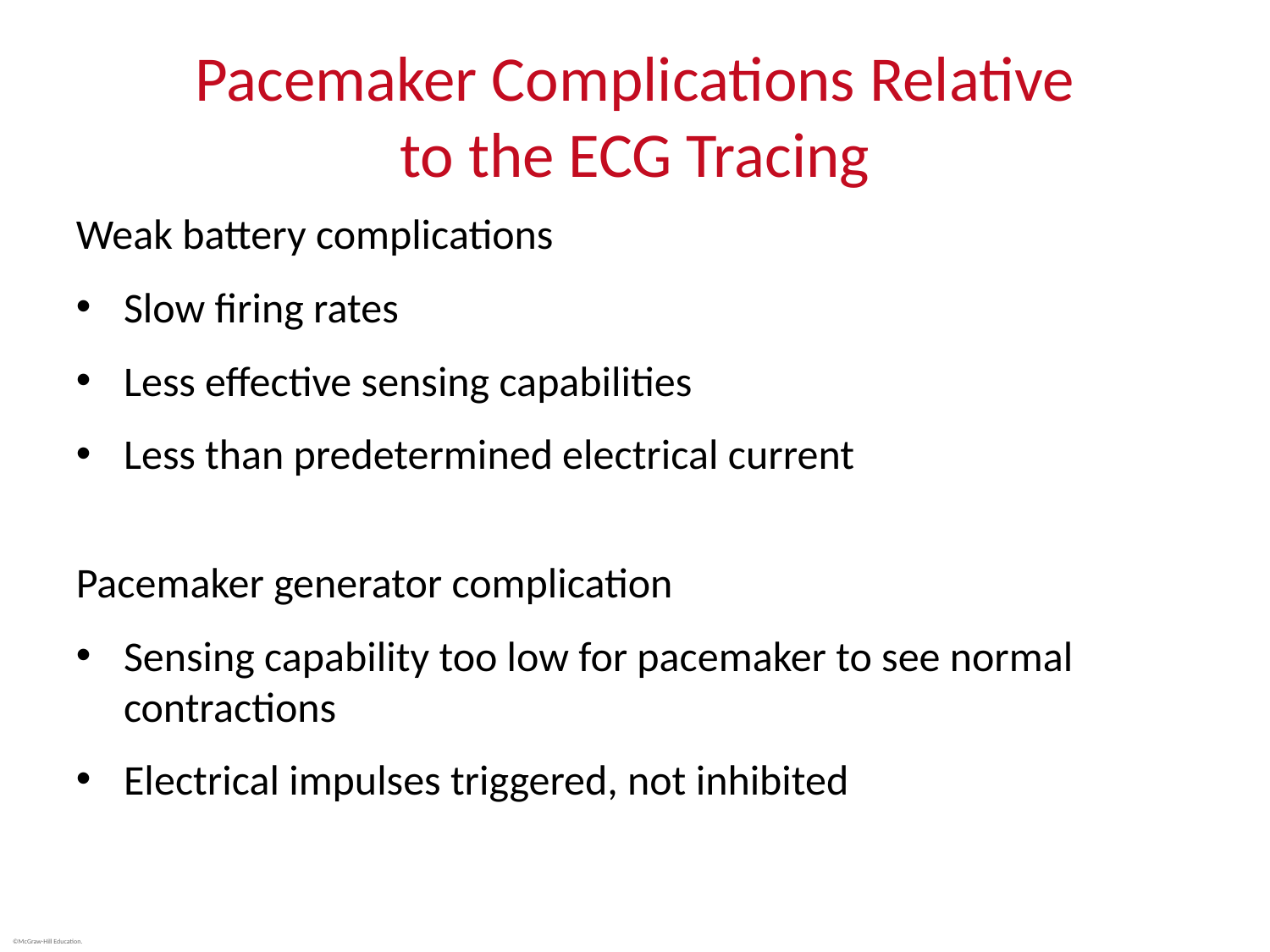

# Pacemaker Complications Relative to the ECG Tracing
Weak battery complications
Slow firing rates
Less effective sensing capabilities
Less than predetermined electrical current
Pacemaker generator complication
Sensing capability too low for pacemaker to see normal contractions
Electrical impulses triggered, not inhibited